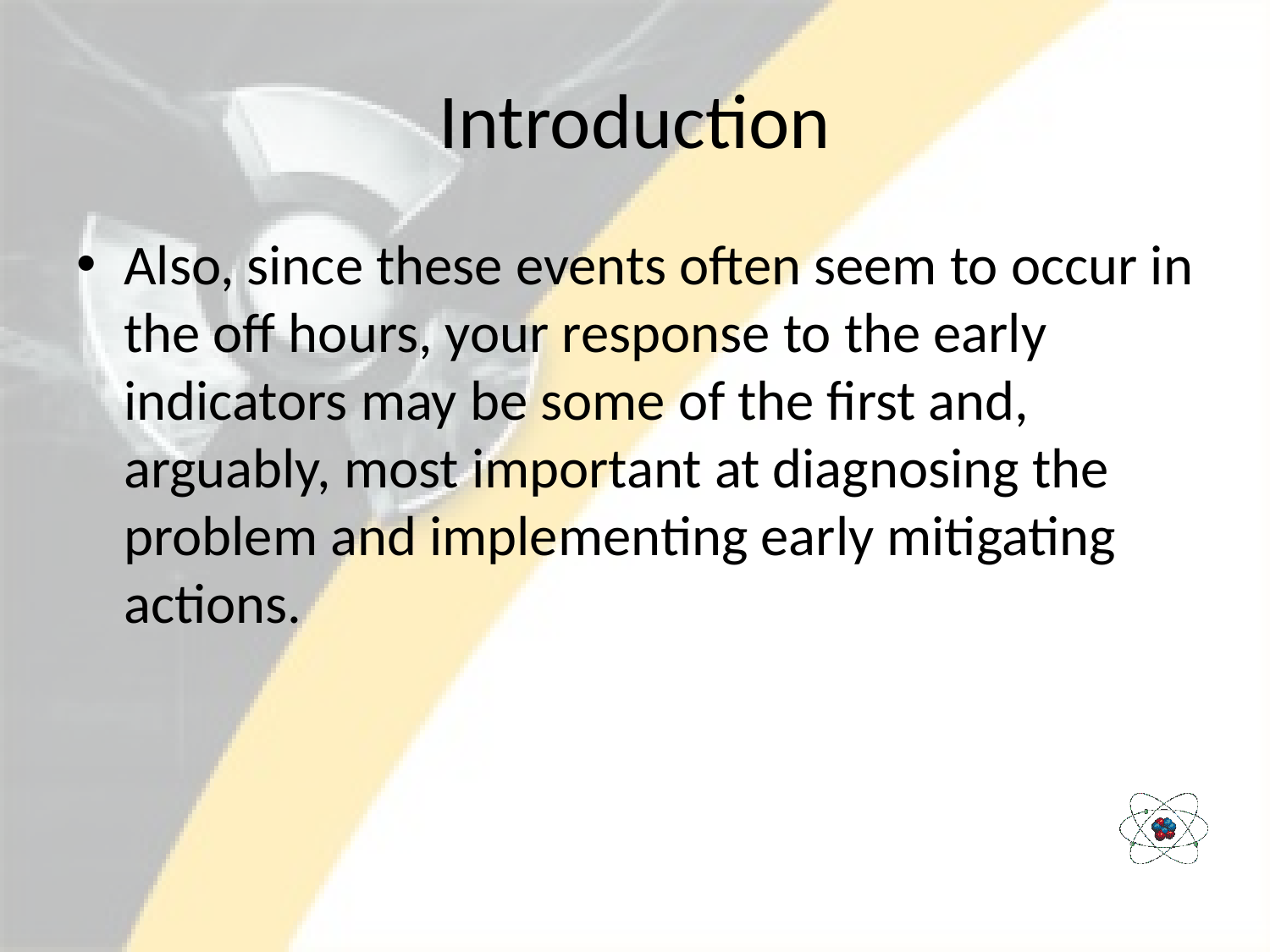

# Introduction
Also, since these events often seem to occur in the off hours, your response to the early indicators may be some of the first and, arguably, most important at diagnosing the problem and implementing early mitigating actions.